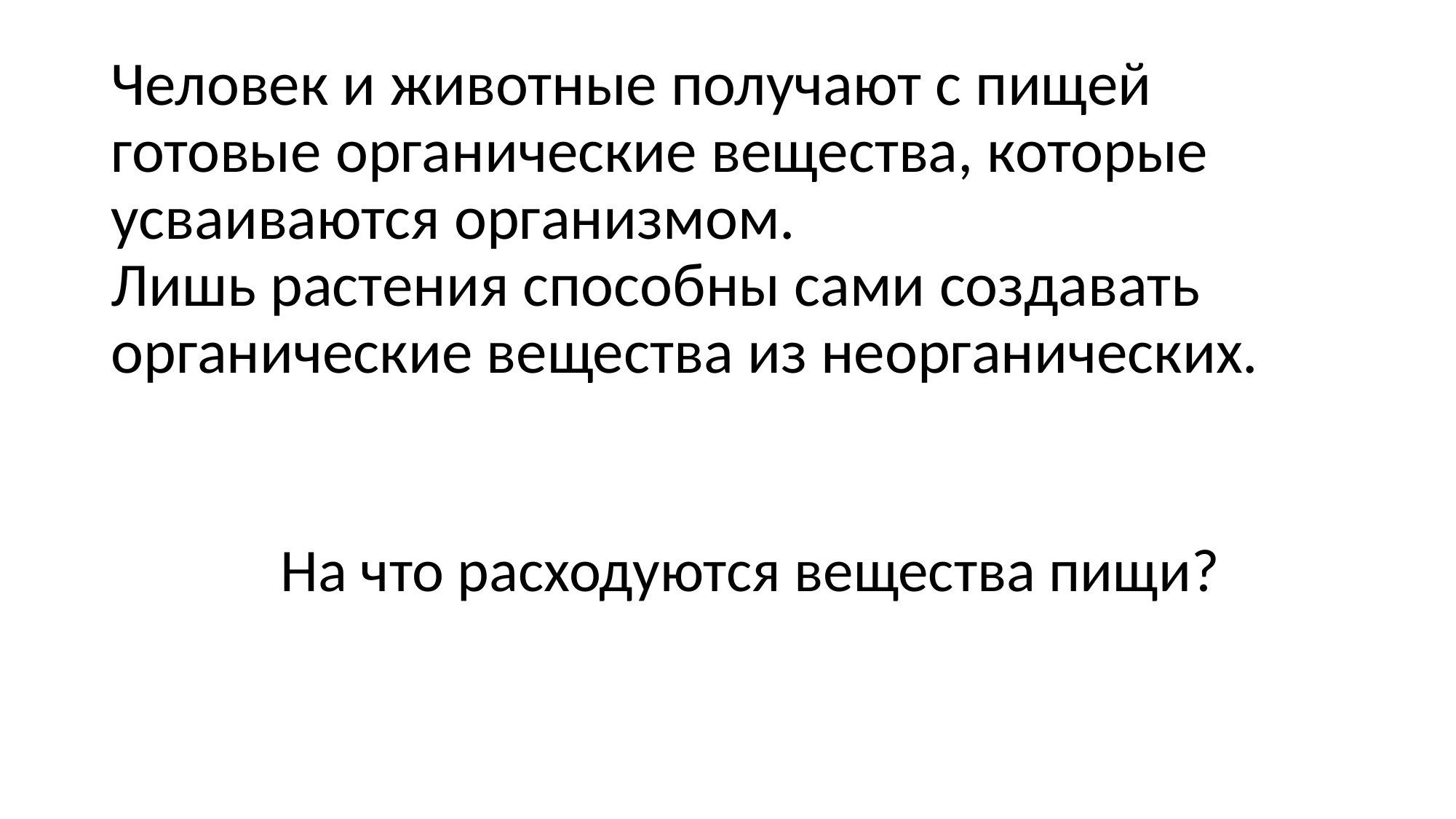

# Человек и животные получают с пищей готовые органические вещества, которые усваиваются организмом. Лишь растения способны сами создавать органические вещества из неорганических.
        На что расходуются вещества пищи?